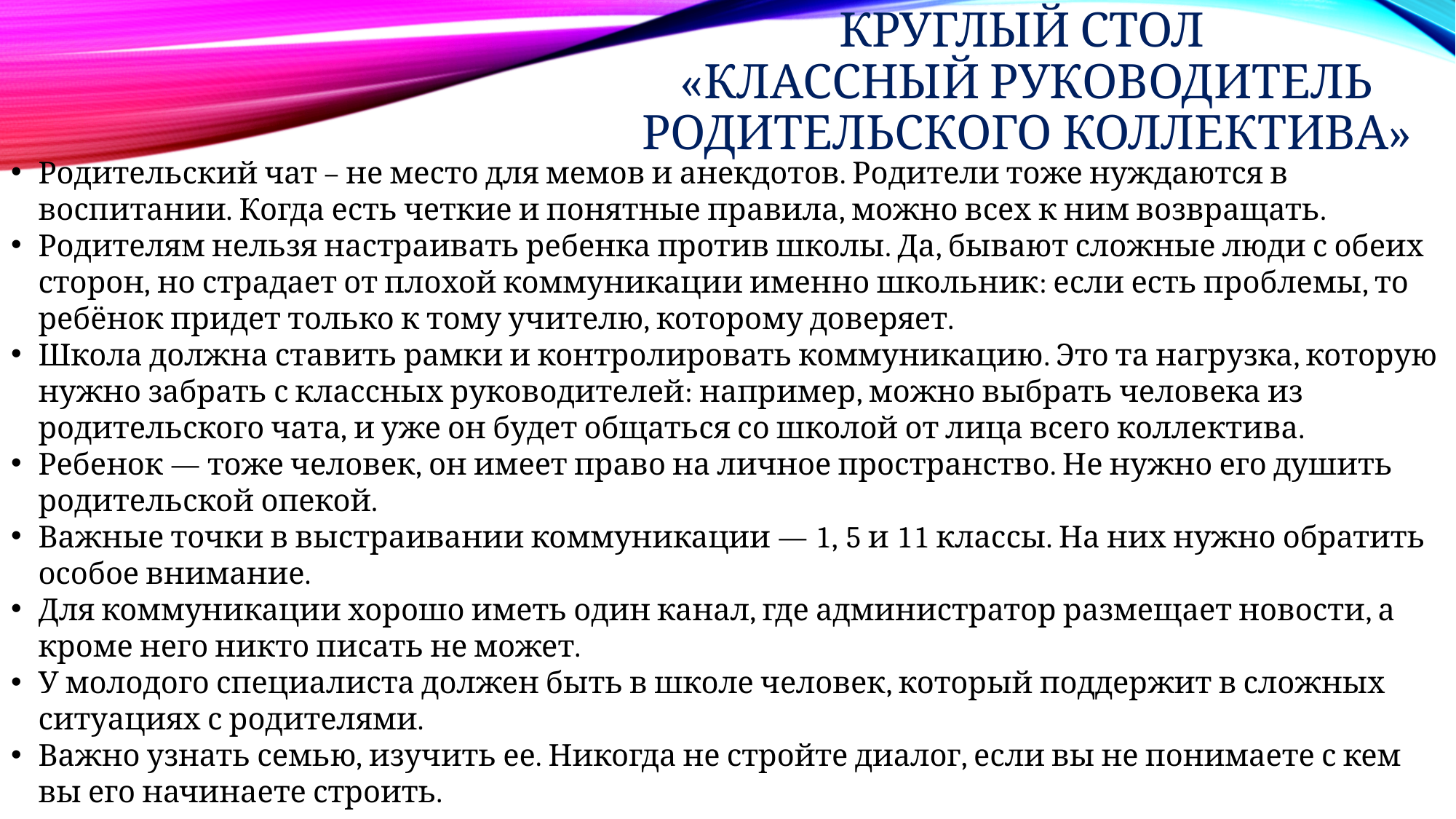

# круглый стол «Классный руководитель родительского коллектива»
Родительский чат – не место для мемов и анекдотов. Родители тоже нуждаются в воспитании. Когда есть четкие и понятные правила, можно всех к ним возвращать.
Родителям нельзя настраивать ребенка против школы. Да, бывают сложные люди с обеих сторон, но страдает от плохой коммуникации именно школьник: если есть проблемы, то ребёнок придет только к тому учителю, которому доверяет.
Школа должна ставить рамки и контролировать коммуникацию. Это та нагрузка, которую нужно забрать с классных руководителей: например, можно выбрать человека из родительского чата, и уже он будет общаться со школой от лица всего коллектива.
Ребенок — тоже человек, он имеет право на личное пространство. Не нужно его душить родительской опекой.
Важные точки в выстраивании коммуникации — 1, 5 и 11 классы. На них нужно обратить особое внимание.
Для коммуникации хорошо иметь один канал, где администратор размещает новости, а кроме него никто писать не может.
У молодого специалиста должен быть в школе человек, который поддержит в сложных ситуациях с родителями.
Важно узнать семью, изучить ее. Никогда не стройте диалог, если вы не понимаете с кем вы его начинаете строить.